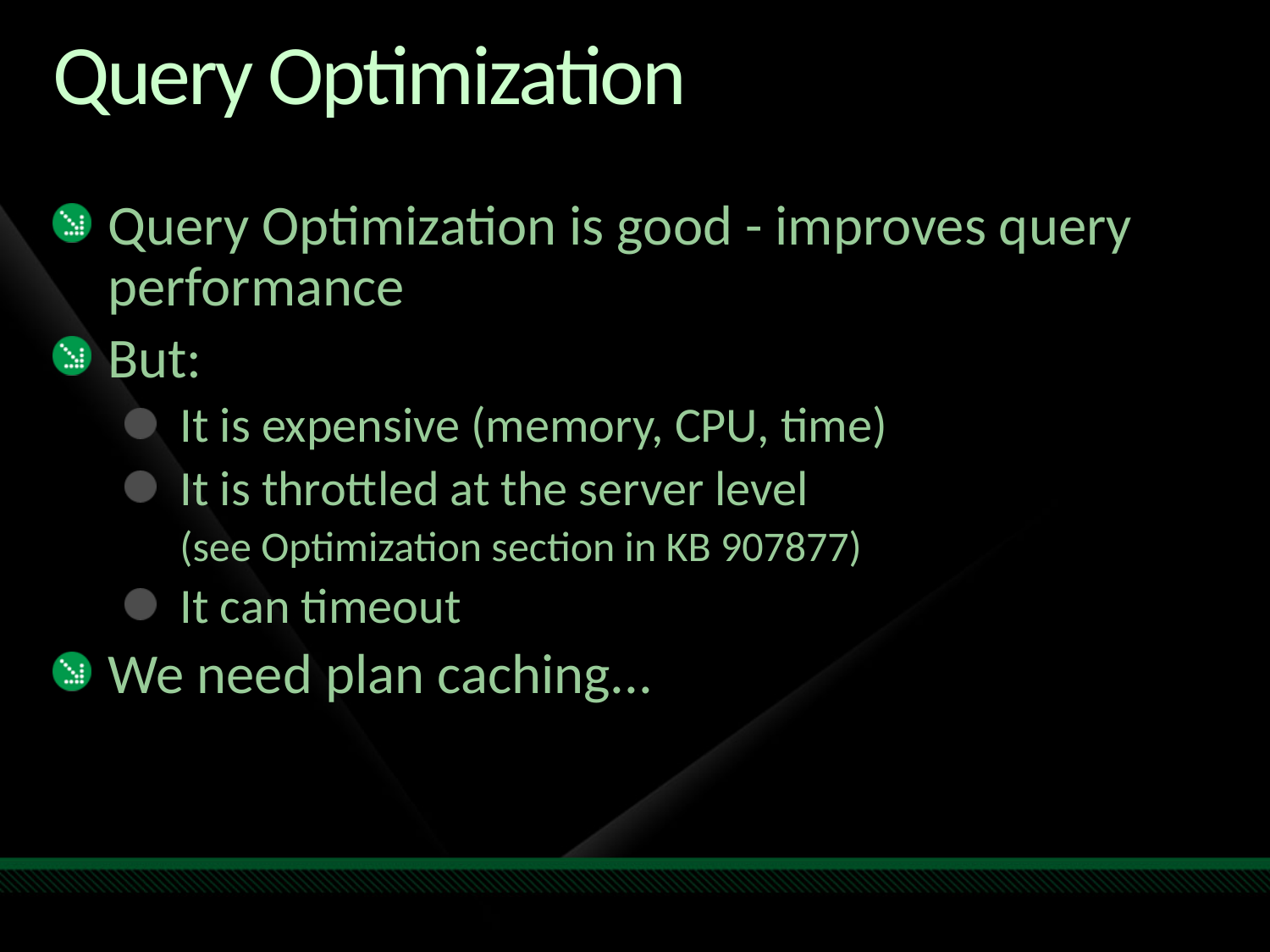

# Query Optimization
Query Optimization is good - improves query performance
But:
It is expensive (memory, CPU, time)
It is throttled at the server level
	(see Optimization section in KB 907877)
It can timeout
We need plan caching...